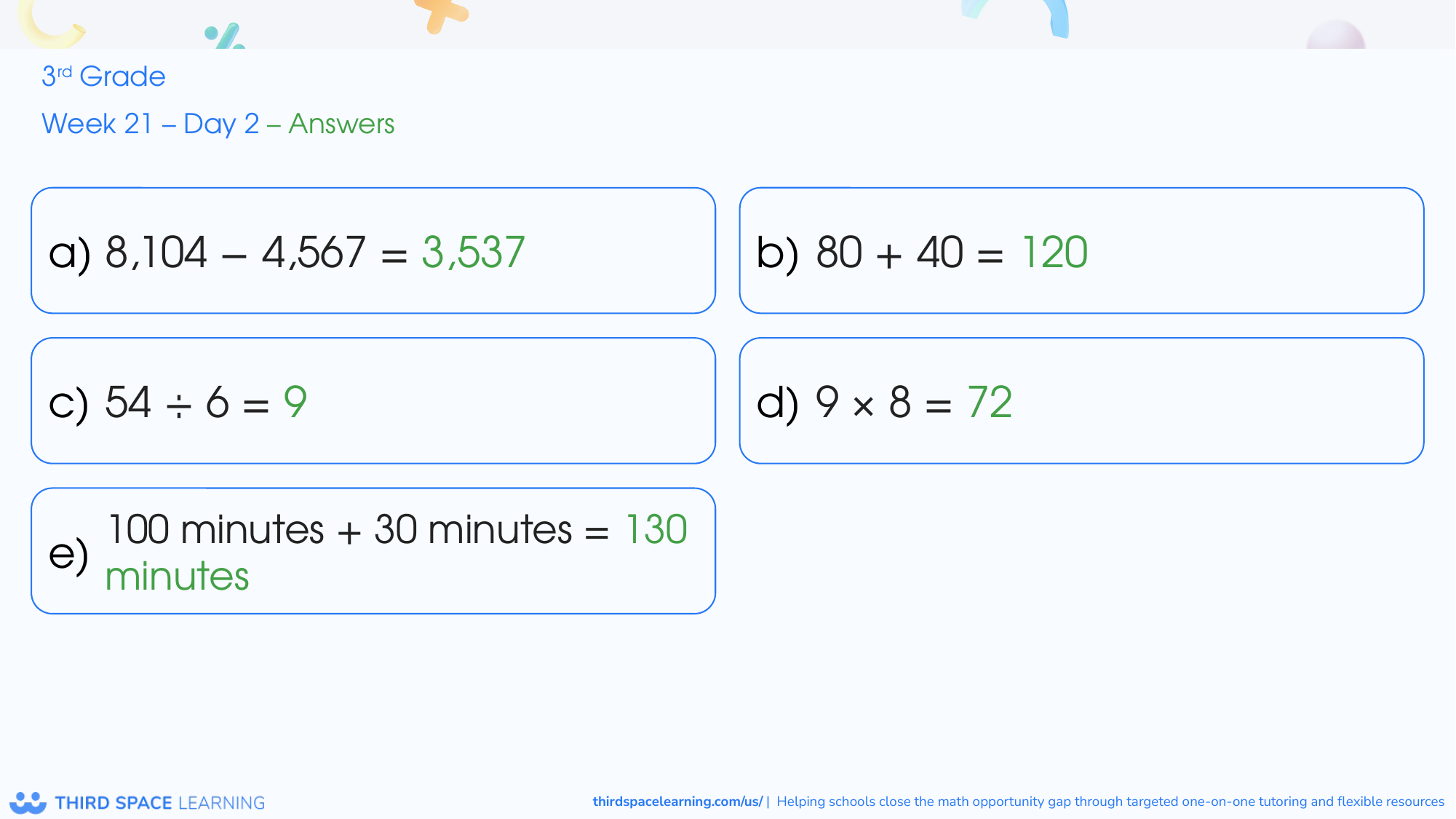

3rd Grade
Week 21 – Day 2 – Answers
8,104 − 4,567 = 3,537
80 + 40 = 120
54 ÷ 6 = 9
9 × 8 = 72
100 minutes + 30 minutes = 130 minutes